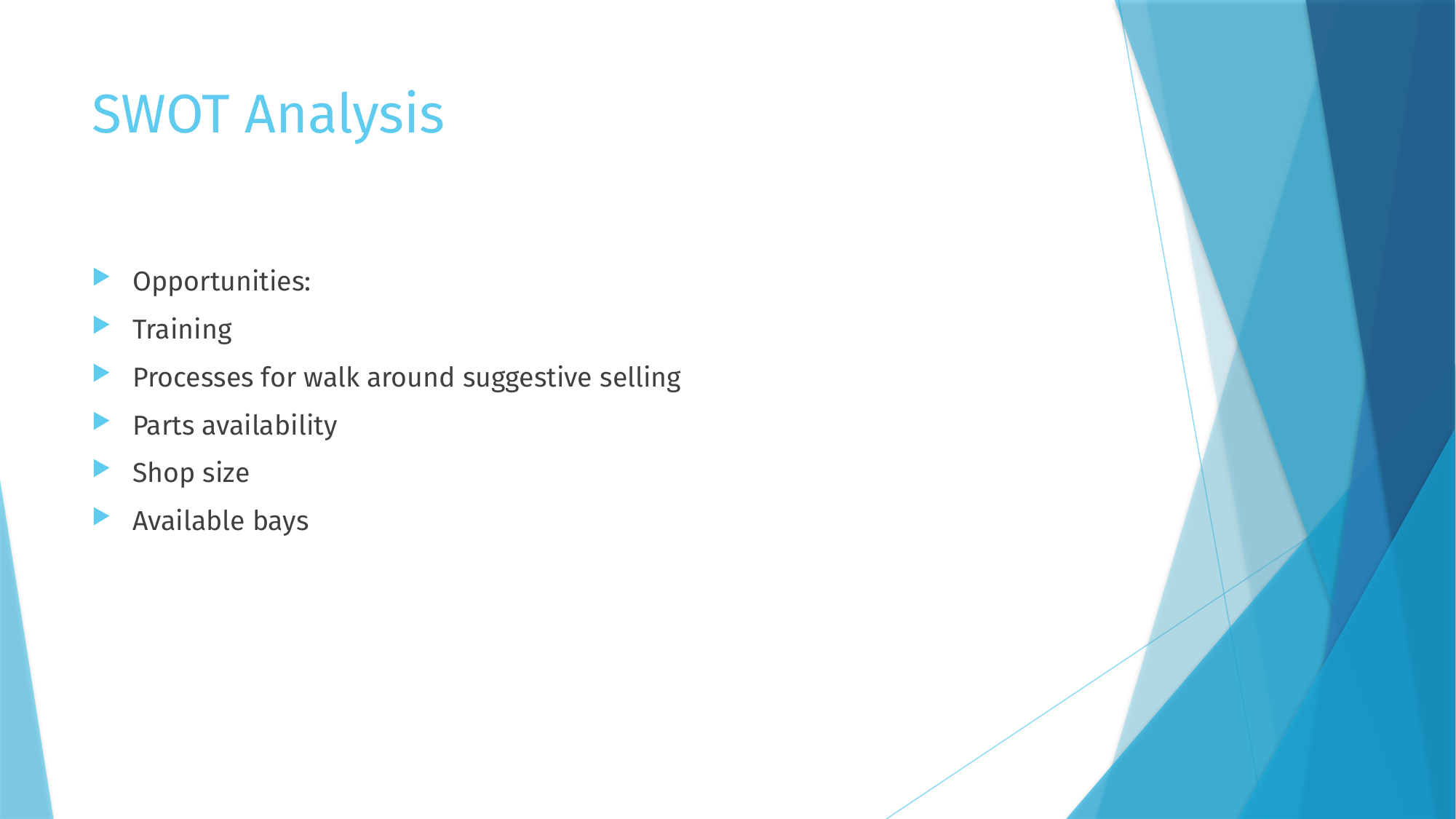

# SWOT Analysis
Opportunities:
Training
Processes for walk around suggestive selling
Parts availability
Shop size
Available bays